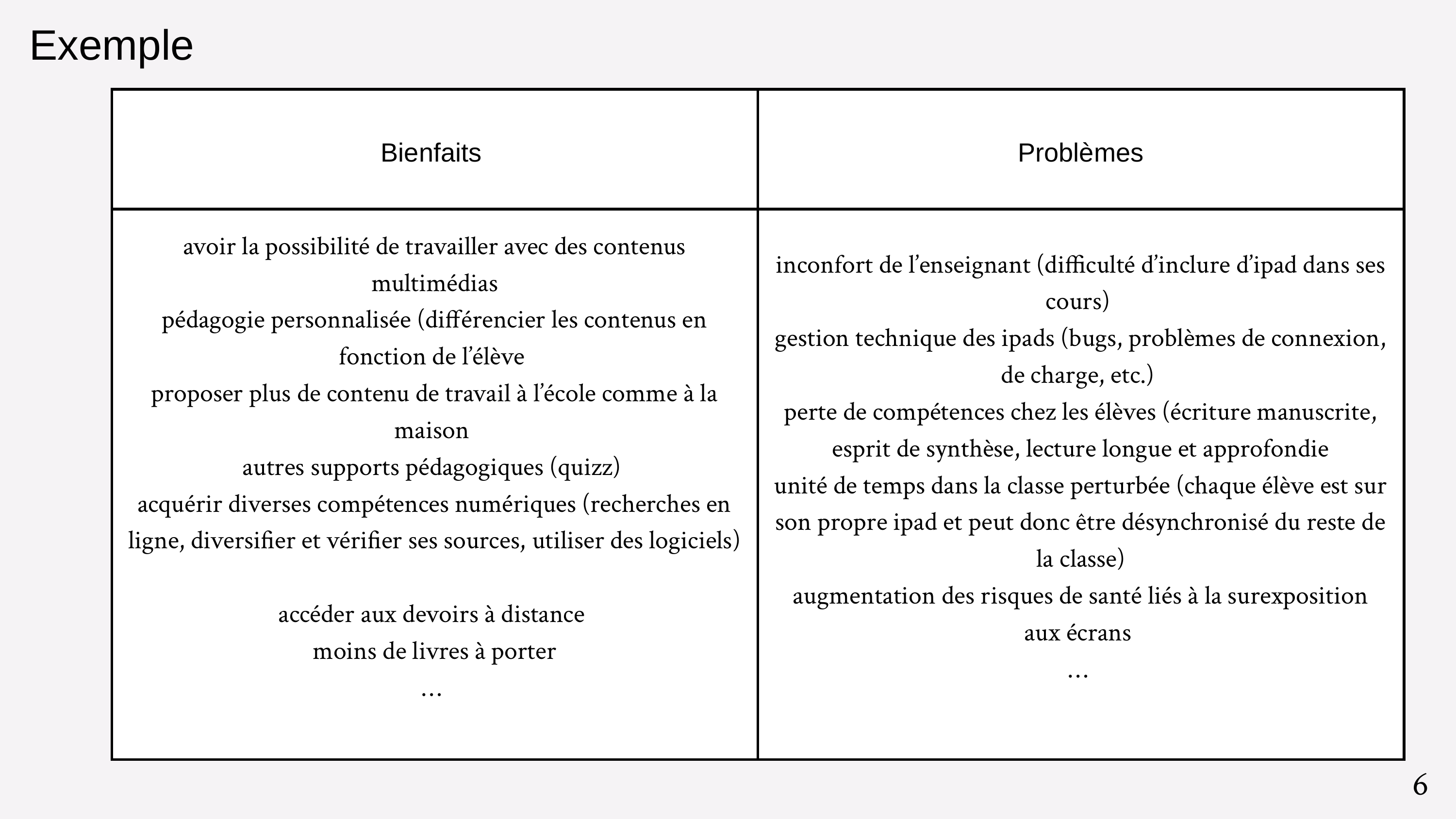

Exemple
| Bienfaits | Problèmes |
| --- | --- |
| avoir la possibilité de travailler avec des contenus multimédias pédagogie personnalisée (différencier les contenus en fonction de l’élève proposer plus de contenu de travail à l’école comme à la maison autres supports pédagogiques (quizz) acquérir diverses compétences numériques (recherches en ligne, diversifier et vérifier ses sources, utiliser des logiciels) accéder aux devoirs à distance moins de livres à porter … | inconfort de l’enseignant (difficulté d’inclure d’ipad dans ses cours) gestion technique des ipads (bugs, problèmes de connexion, de charge, etc.) perte de compétences chez les élèves (écriture manuscrite, esprit de synthèse, lecture longue et approfondie unité de temps dans la classe perturbée (chaque élève est sur son propre ipad et peut donc être désynchronisé du reste de la classe) augmentation des risques de santé liés à la surexposition aux écrans … |
6